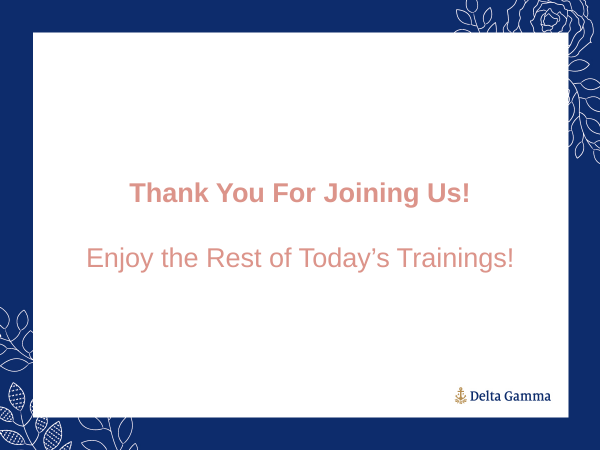

Thank You For Joining Us!

Enjoy the Rest of Today’s Trainings!